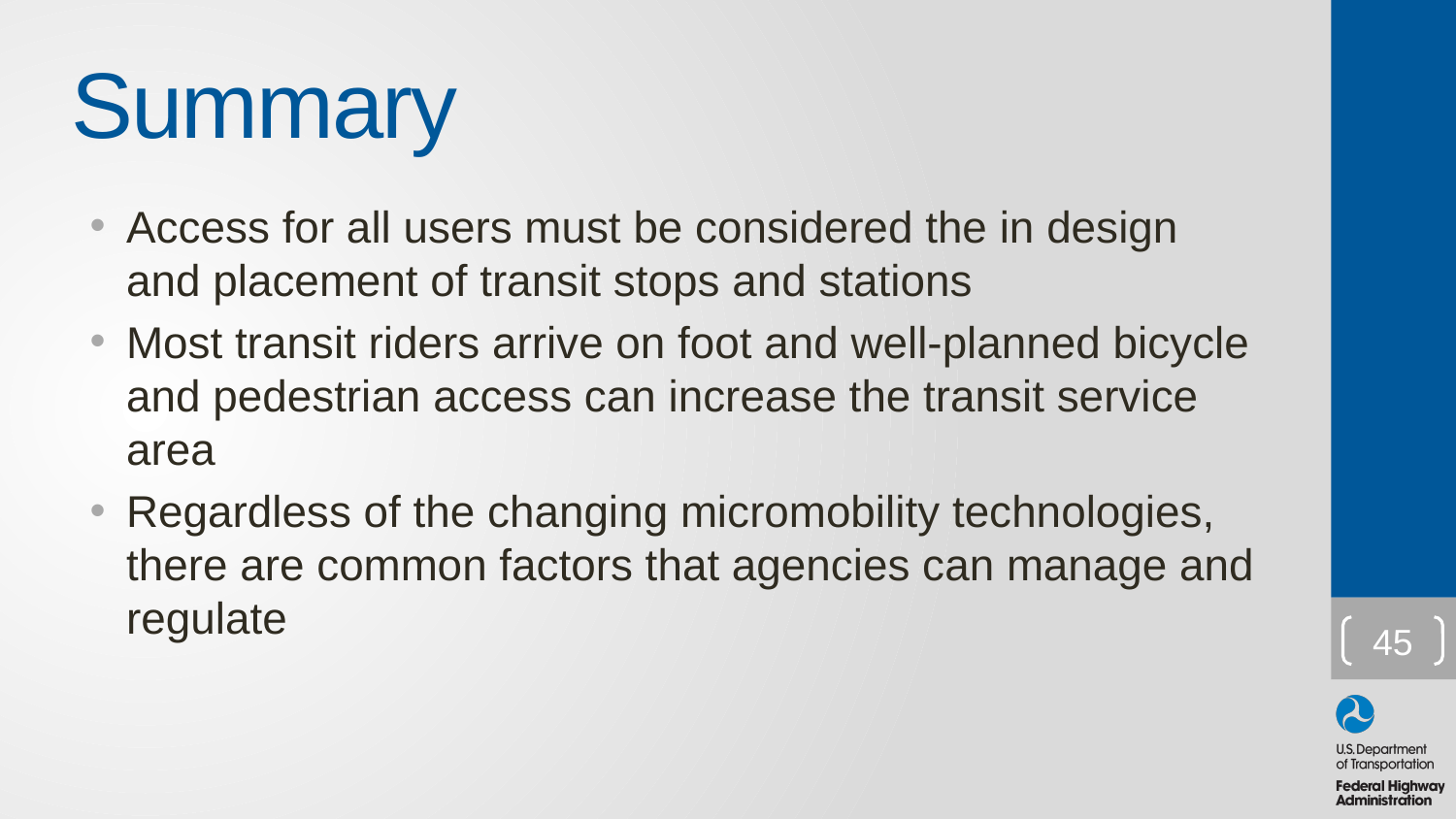

# Summary
Access for all users must be considered the in design and placement of transit stops and stations
Most transit riders arrive on foot and well-planned bicycle and pedestrian access can increase the transit service area
Regardless of the changing micromobility technologies, there are common factors that agencies can manage and regulate
45